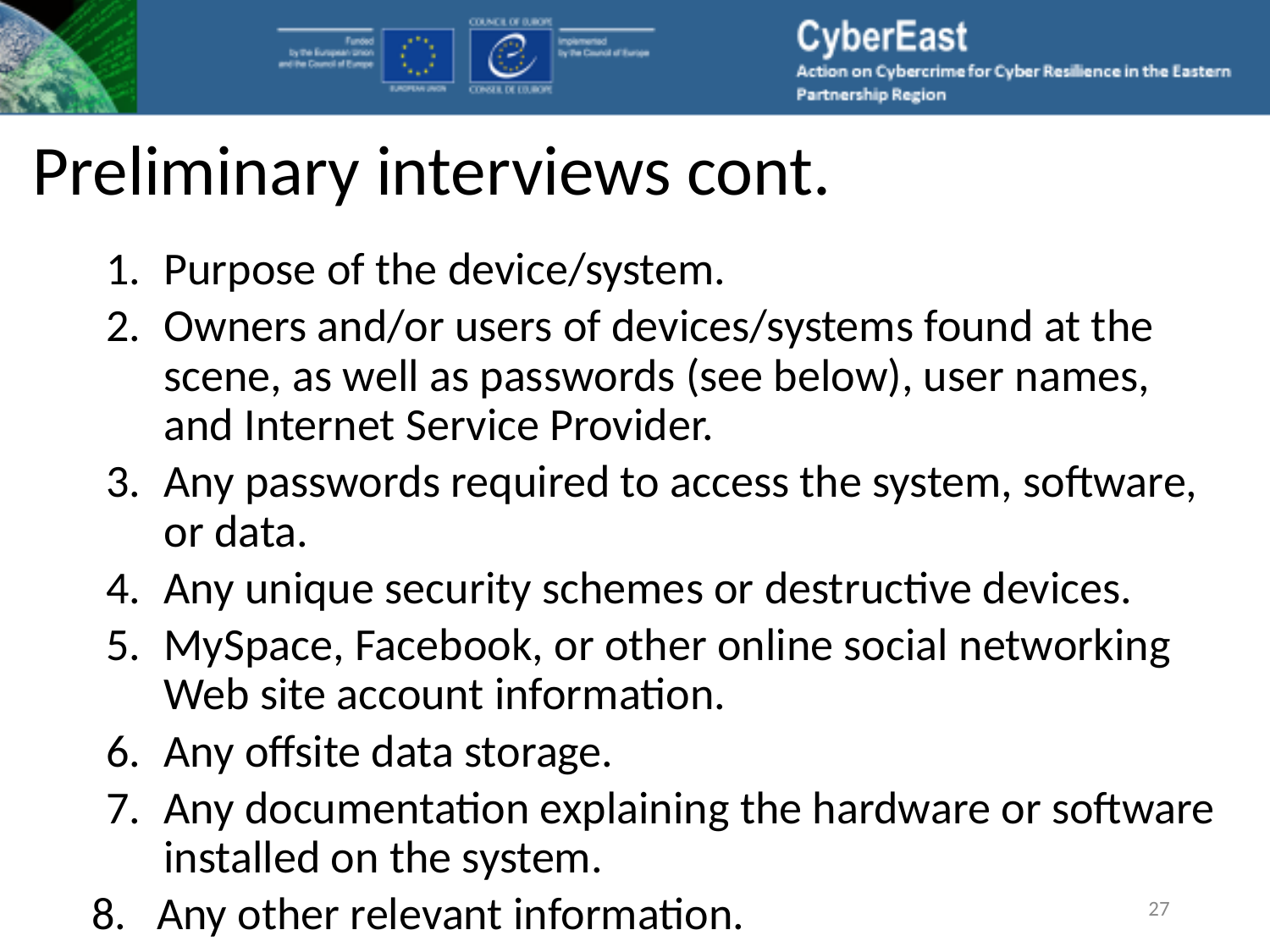

# Preliminary interviews cont.
Purpose of the device/system.
Owners and/or users of devices/systems found at the scene, as well as passwords (see below), user names, and Internet Service Provider.
Any passwords required to access the system, software, or data.
Any unique security schemes or destructive devices.
MySpace, Facebook, or other online social networking Web site account information.
Any offsite data storage.
Any documentation explaining the hardware or software installed on the system.
Any other relevant information.
27